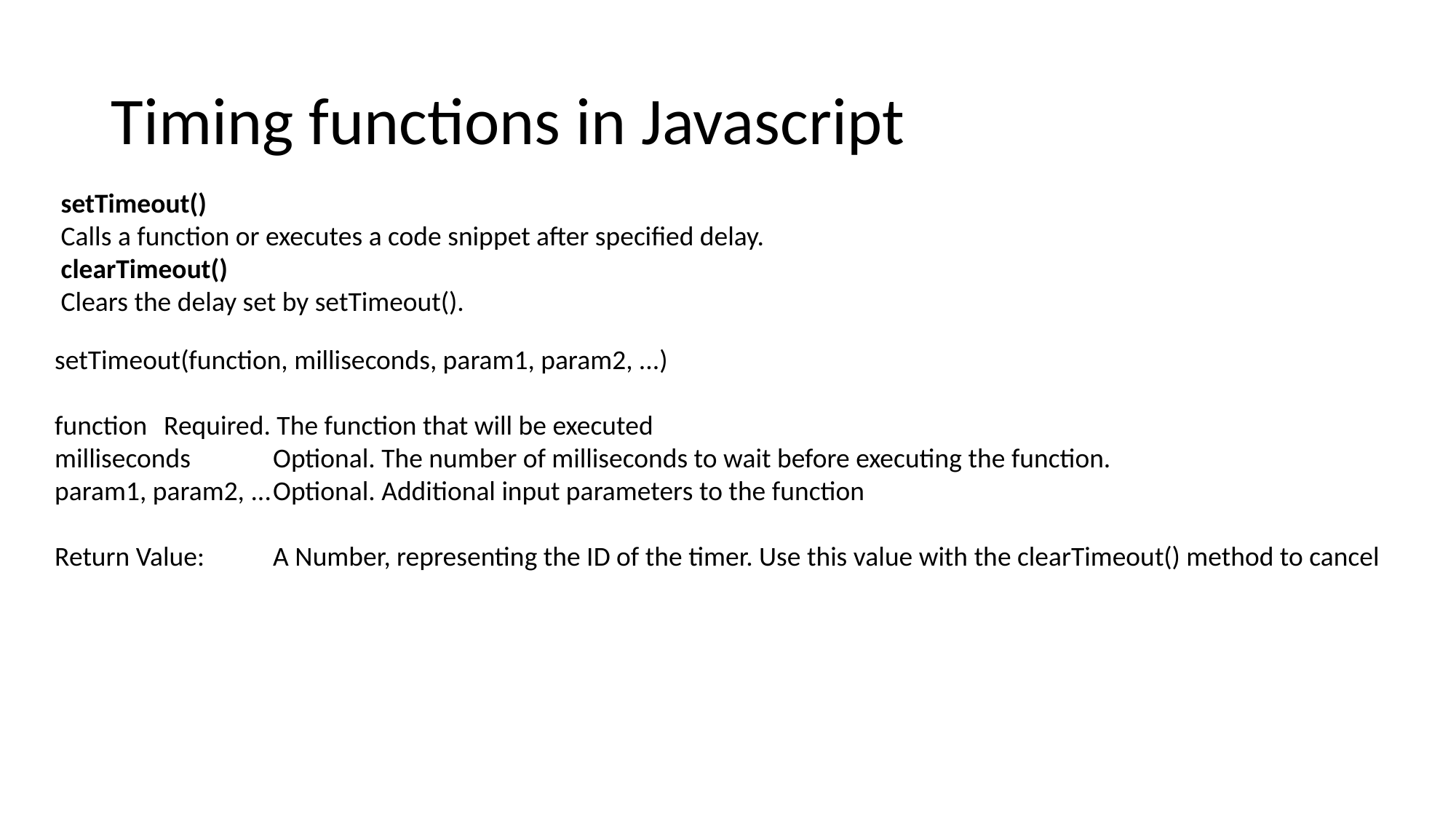

# Timing functions in Javascript
setTimeout()
Calls a function or executes a code snippet after specified delay.
clearTimeout()
Clears the delay set by setTimeout().

setTimeout(function, milliseconds, param1, param2, ...)

function	Required. The function that will be executed
milliseconds	Optional. The number of milliseconds to wait before executing the function.
param1, param2, ...	Optional. Additional input parameters to the function

Return Value:	A Number, representing the ID of the timer. Use this value with the clearTimeout() method to cancel